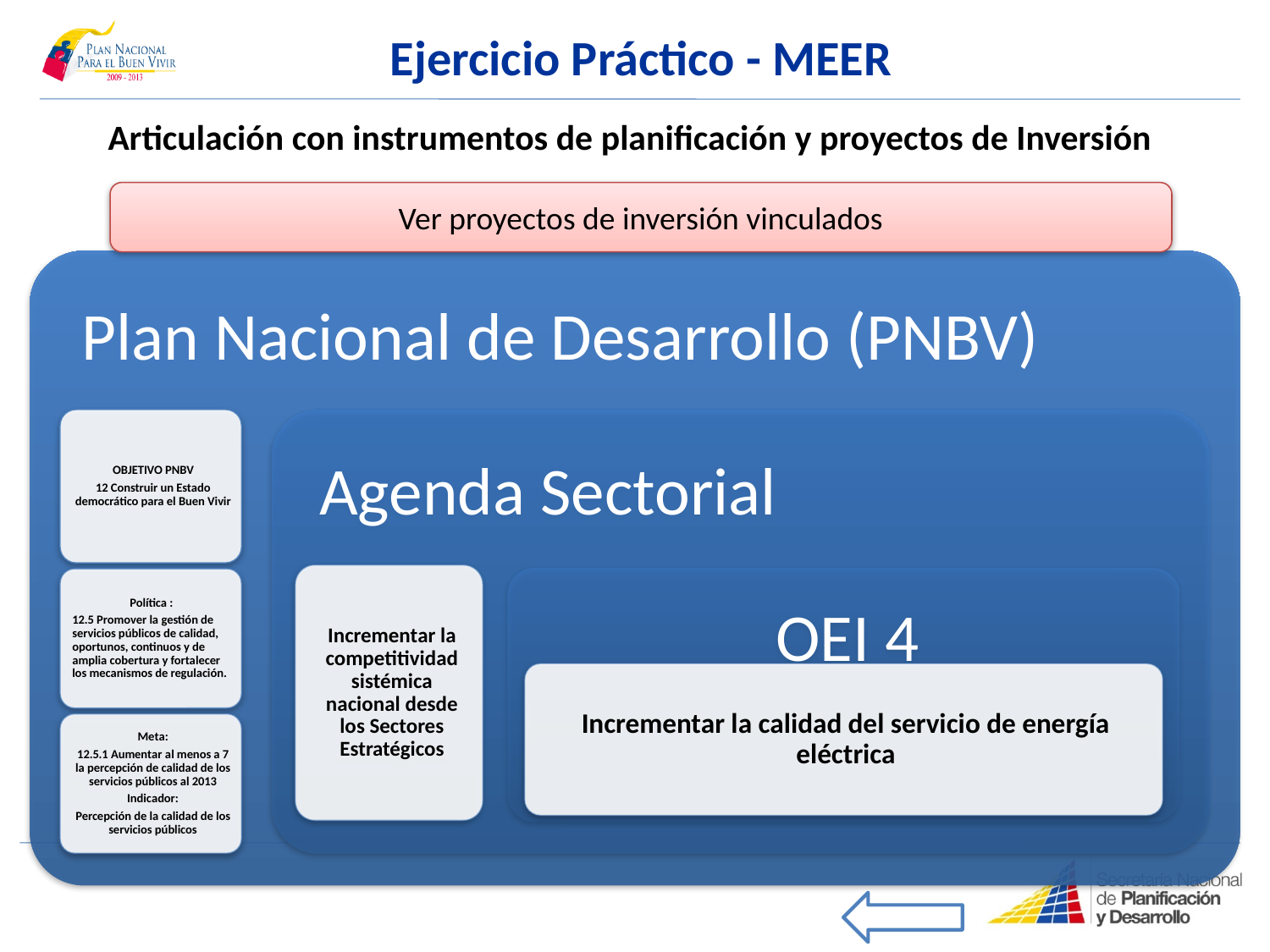

Ejercicio Práctico - MEER
Articulación con instrumentos de planificación y proyectos de Inversión
Ver proyectos de inversión vinculados
Plan Nacional de Desarrollo (PNBV)
OBJETIVO PNBV
12 Construir un Estado democrático para el Buen Vivir
Política :
12.5 Promover la gestión de servicios públicos de calidad, oportunos, continuos y de amplia cobertura y fortalecer los mecanismos de regulación.
Meta:
12.5.1 Aumentar al menos a 7 la percepción de calidad de los servicios públicos al 2013
Indicador:
Percepción de la calidad de los servicios públicos
Agenda Sectorial
Incrementar la competitividad sistémica nacional desde los Sectores Estratégicos
OEI 4
Incrementar la calidad del servicio de energía eléctrica